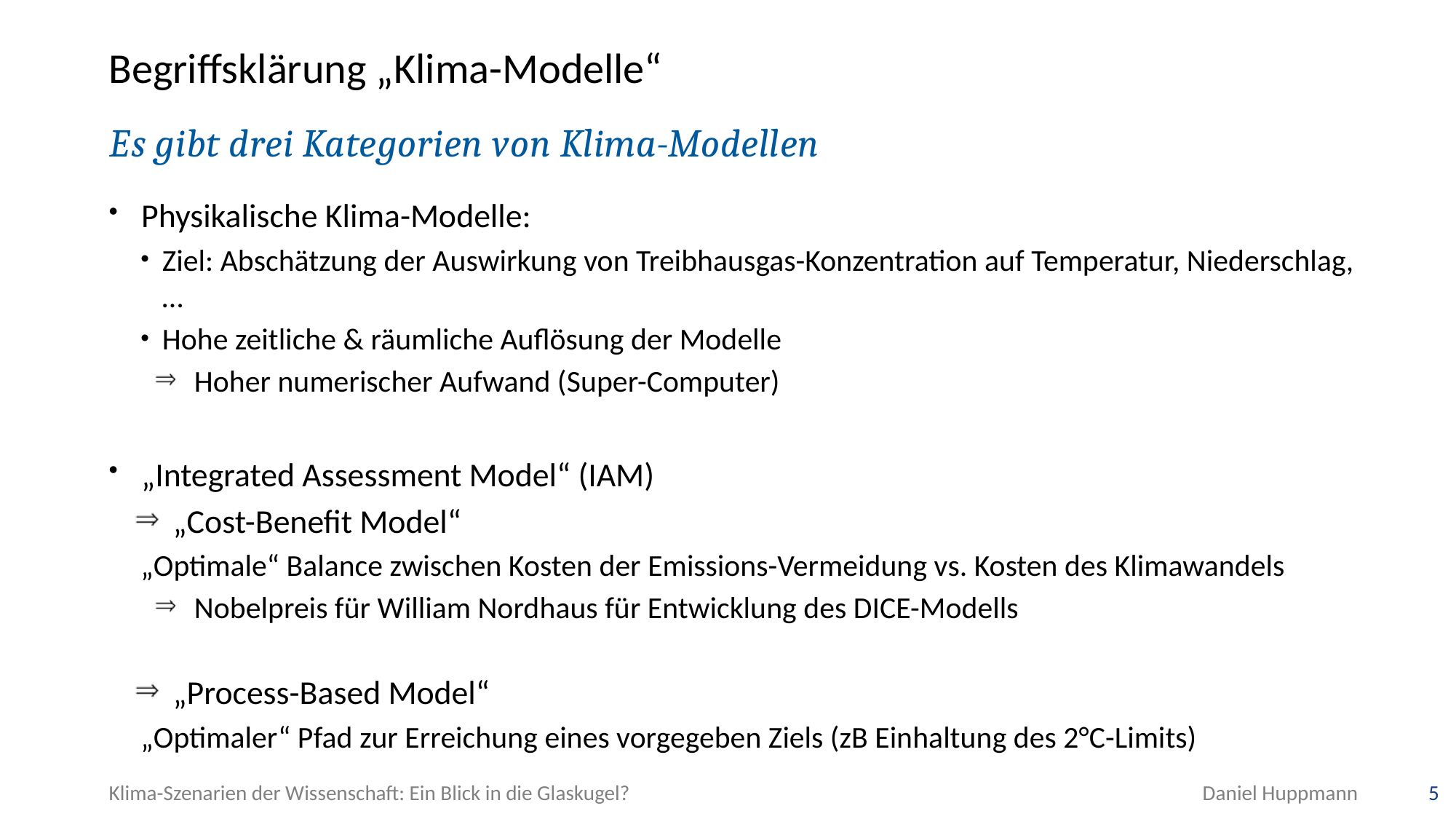

# Begriffsklärung „Klima-Modelle“
Es gibt drei Kategorien von Klima-Modellen
Physikalische Klima-Modelle:
Ziel: Abschätzung der Auswirkung von Treibhausgas-Konzentration auf Temperatur, Niederschlag, …
Hohe zeitliche & räumliche Auflösung der Modelle
Hoher numerischer Aufwand (Super-Computer)

„Integrated Assessment Model“ (IAM)
„Cost-Benefit Model“
„Optimale“ Balance zwischen Kosten der Emissions-Vermeidung vs. Kosten des Klimawandels
Nobelpreis für William Nordhaus für Entwicklung des DICE-Modells

„Process-Based Model“
„Optimaler“ Pfad zur Erreichung eines vorgegeben Ziels (zB Einhaltung des 2°C-Limits)

Klima-Szenarien der Wissenschaft: Ein Blick in die Glaskugel?
Daniel Huppmann
5